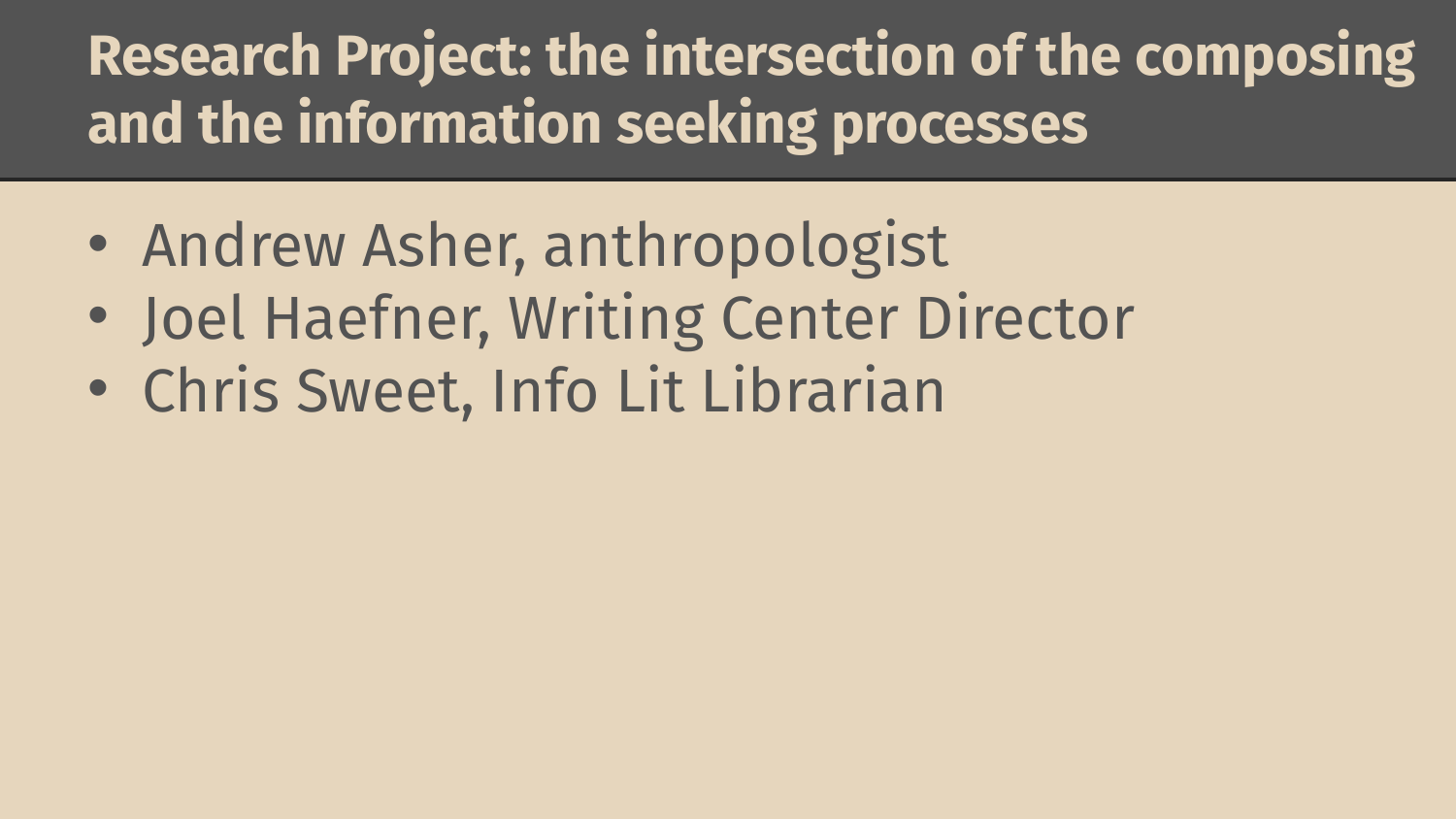

# Research Project: the intersection of the composing and the information seeking processes
Andrew Asher, anthropologist
Joel Haefner, Writing Center Director
Chris Sweet, Info Lit Librarian